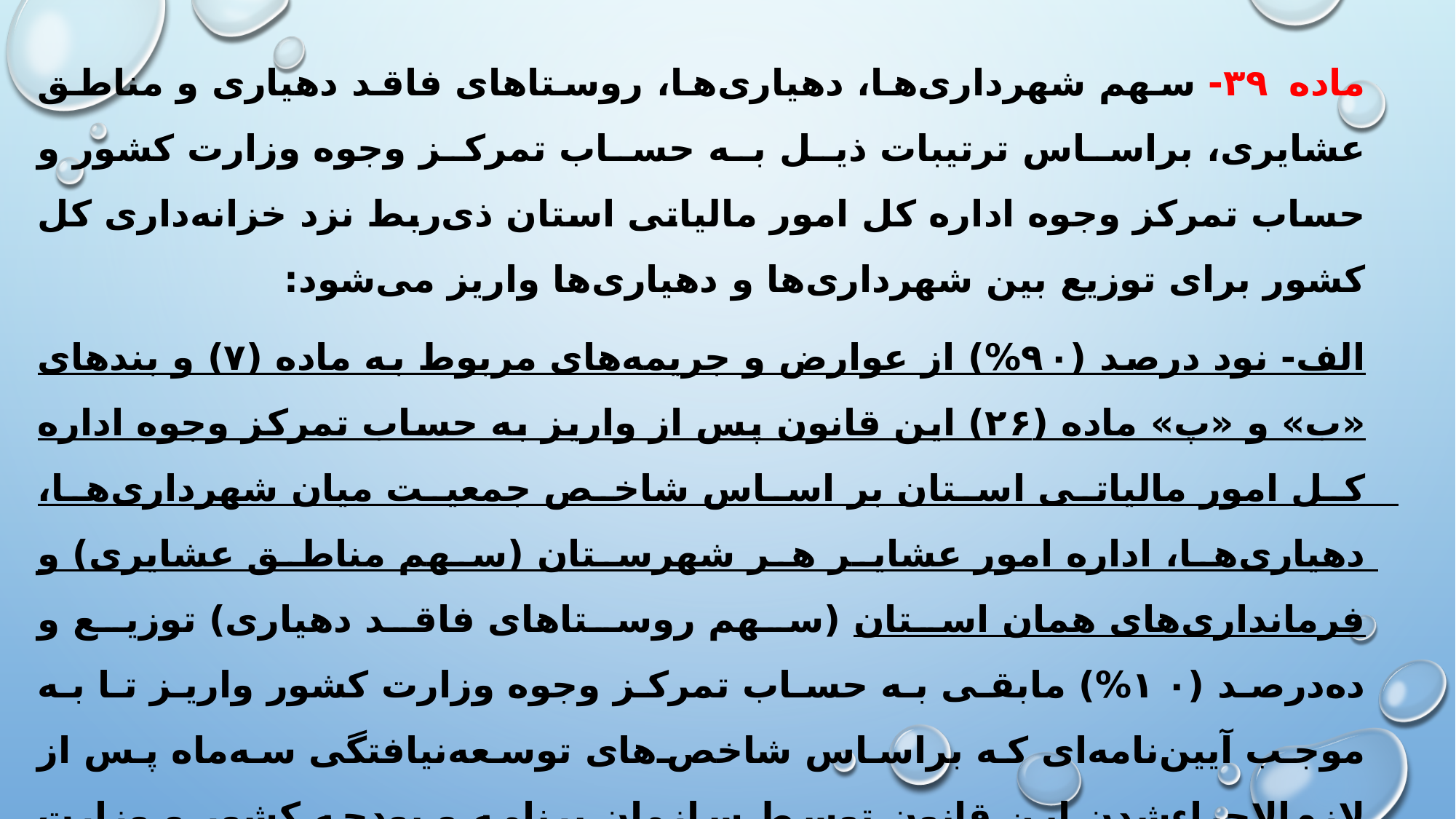

ماده ۳۹‌- سهم شهرداری‌ها، دهیاری‌ها، روستاهای فاقد دهیاری و مناطق عشایری، براساس ترتیبات ذیل به حساب تمرکز وجوه وزارت کشور و حساب تمرکز وجوه اداره کل امور مالیاتی استان ذی‌ربط نزد خزانه‌داری کل کشور برای توزیع بین شهردار‌ی‌ها و دهیاری‌ها واریز می‌شود:
الف‌- نود درصد (۹۰%) از عوارض و جریمه‌های مربوط به ماده ‌(۷) و بندهای «ب» و «پ» ماده ‌(۲۶) این قانون پس از واریز به حساب تمرکز وجوه اداره کل امور مالیاتی استان بر اساس شاخص جمعیت میان شهرداری‌ها، دهیاری‌ها، اداره امور عشایر هر شهرستان (سهم مناطق عشایری) و فرمانداری‌های همان استان (سهم روستاهای فاقد دهیاری) توزیع و ده‌درصد (۱۰%) مابقی به حساب تمرکز وجوه وزارت کشور واریز تا به موجب آیین‌نامه‌ای که براساس شاخص‌های توسعه‌نیافتگی سه‌ماه پس از لازم‌الاجراءشدن این قانون توسط سازمان برنامه و بودجه کشور و وزارت کشور تهیه می‏شود و به تصویب هیأت وزیران می‌رسد بین شهرداری‌ها، دهیاری‌ها، اداره امور عشایر شهرستان (سهم مناطق عشایری) و روستاهای فاقد دهیاری (به حساب فرمانداری‌ها) توزیع گردد.